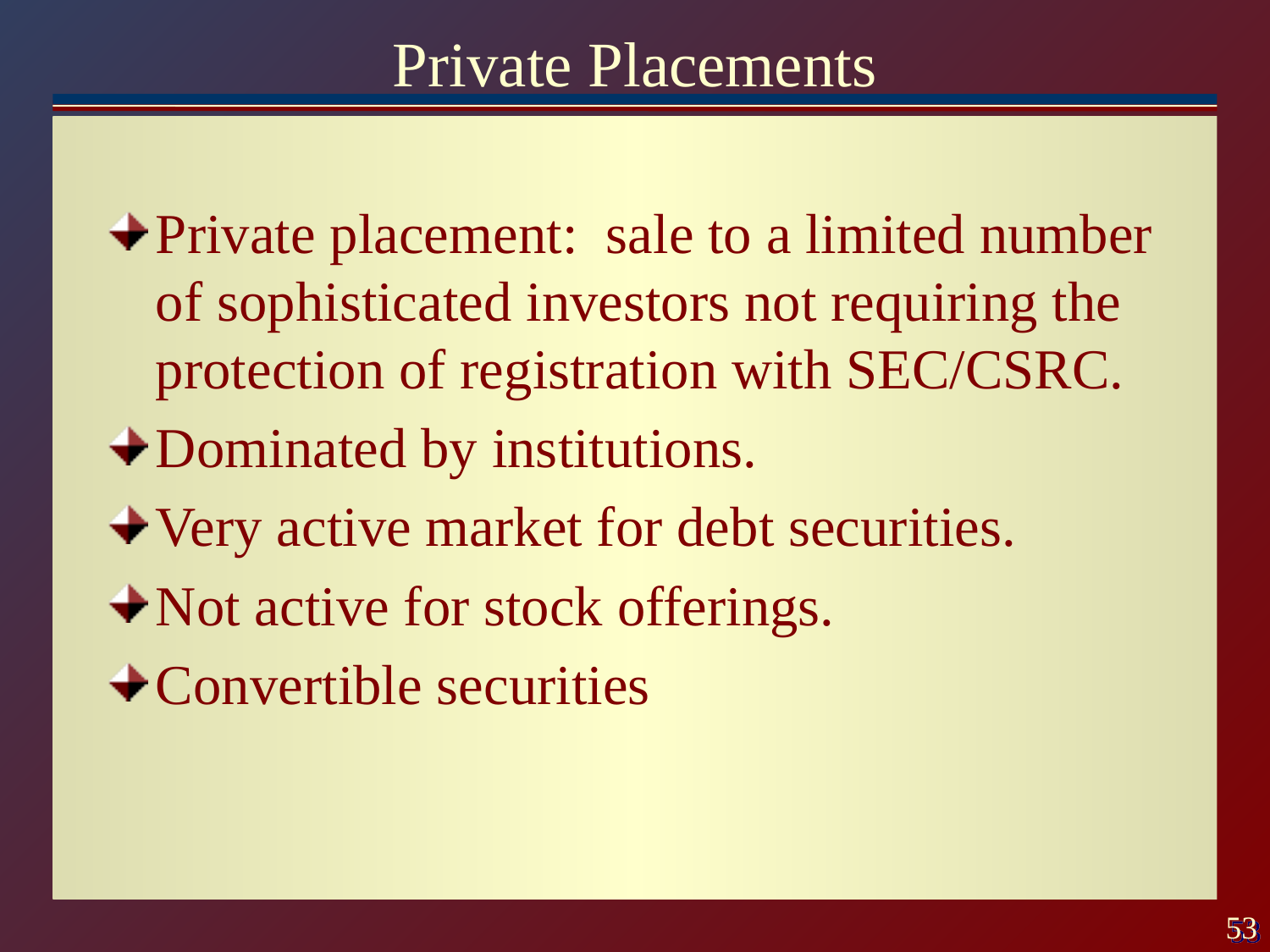

# Private Placements
Private placement:  sale to a limited number of sophisticated investors not requiring the protection of registration with SEC/CSRC.
Dominated by institutions.
Very active market for debt securities.
Not active for stock offerings.
Convertible securities